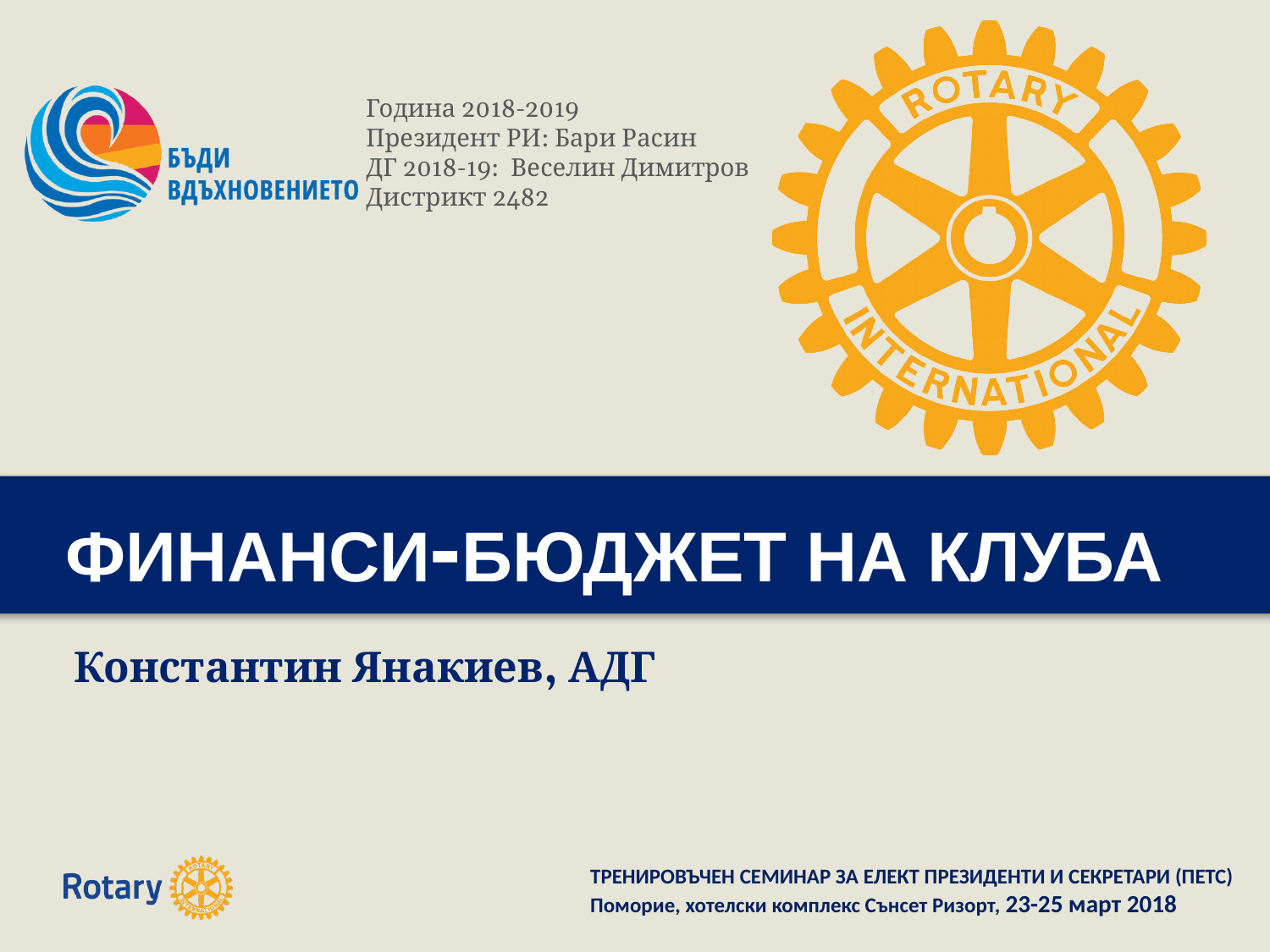

# ФИНАНСИ-БЮДЖЕТ НА КЛУБА
Константин Янакиев, АДГ